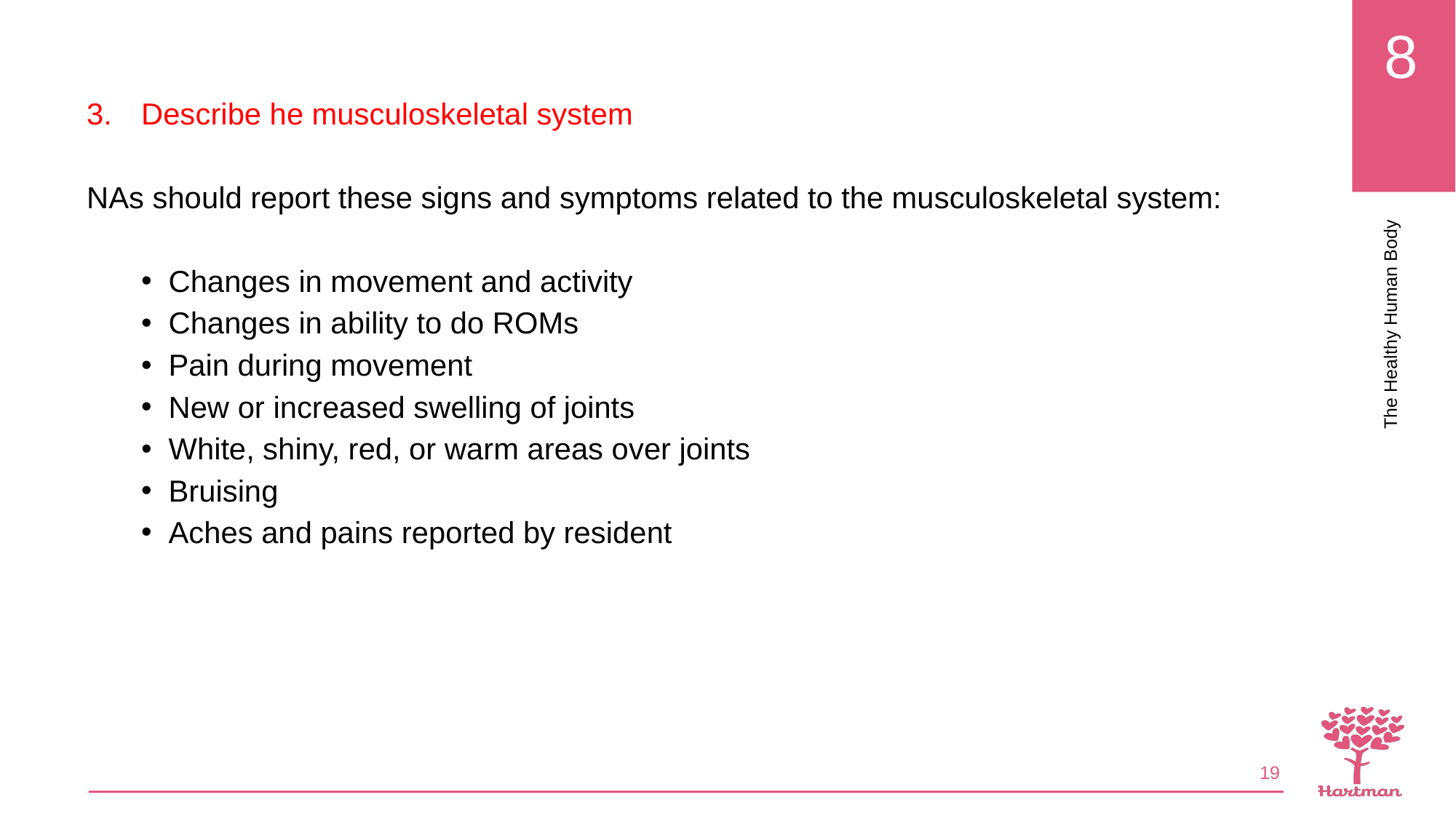

Describe he musculoskeletal system

NAs should report these signs and symptoms related to the musculoskeletal system:

Changes in movement and activity
Changes in ability to do ROMs
Pain during movement
New or increased swelling of joints
White, shiny, red, or warm areas over joints
Bruising
Aches and pains reported by resident

19